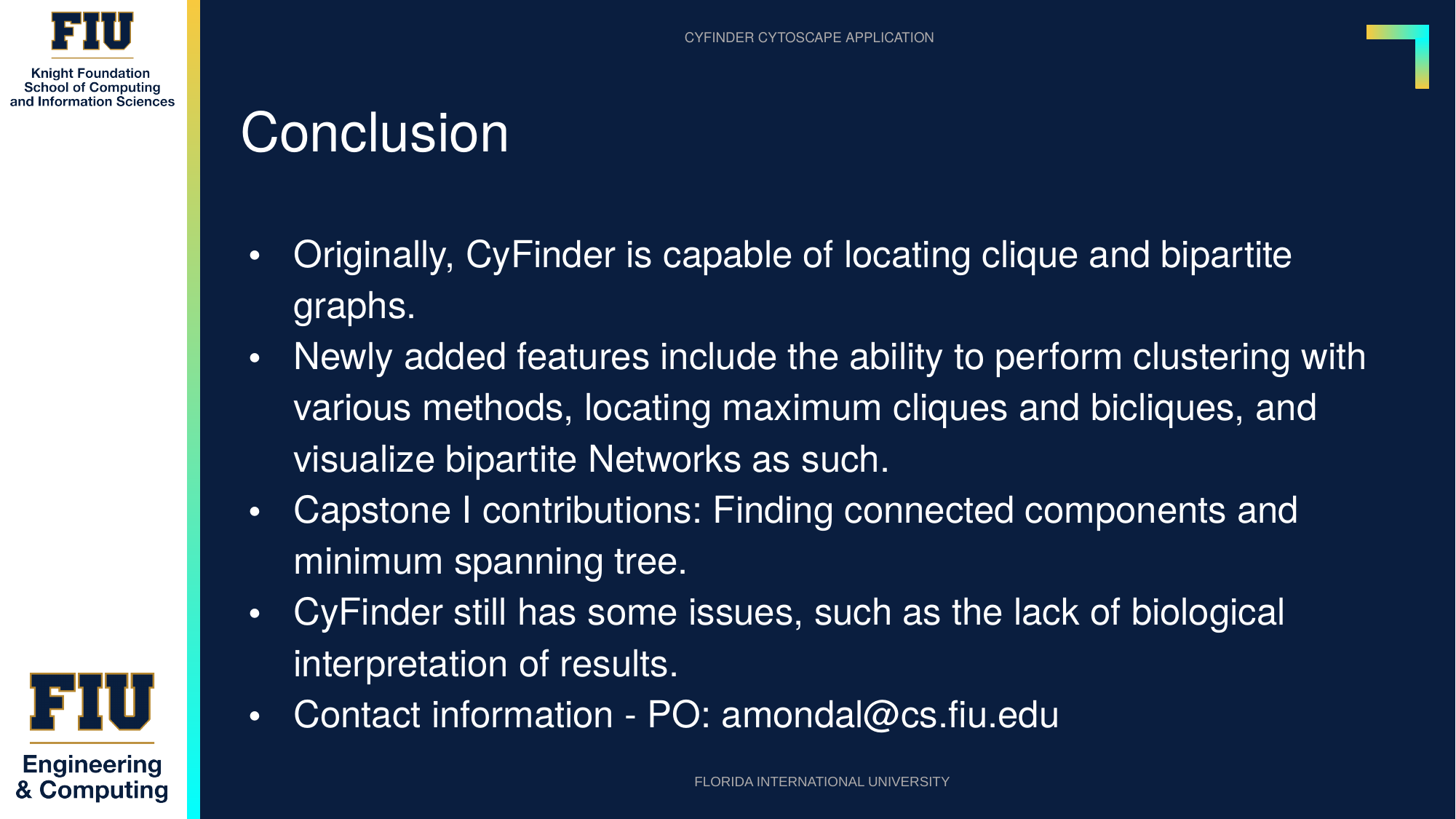

# Conclusion
Originally, CyFinder is capable of locating clique and bipartite graphs.
Newly added features include the ability to perform clustering with various methods, locating maximum cliques and bicliques, and visualize bipartite Networks as such.
Capstone I contributions: Finding connected components and minimum spanning tree.
CyFinder still has some issues, such as the lack of biological interpretation of results.
Contact information - PO: amondal@cs.fiu.edu